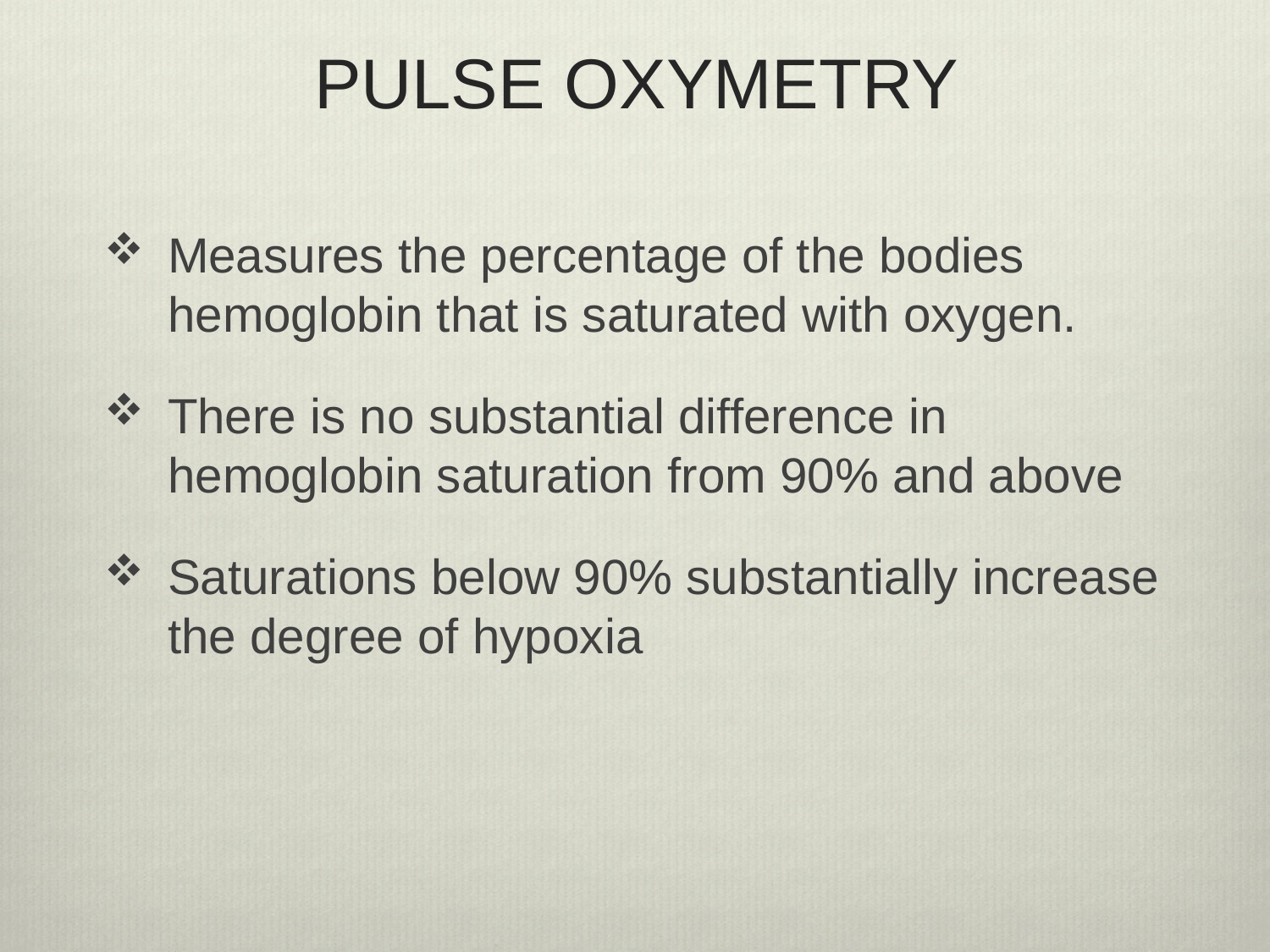

# PULSE OXYMETRY
Measures the percentage of the bodies hemoglobin that is saturated with oxygen.
There is no substantial difference in hemoglobin saturation from 90% and above
Saturations below 90% substantially increase the degree of hypoxia